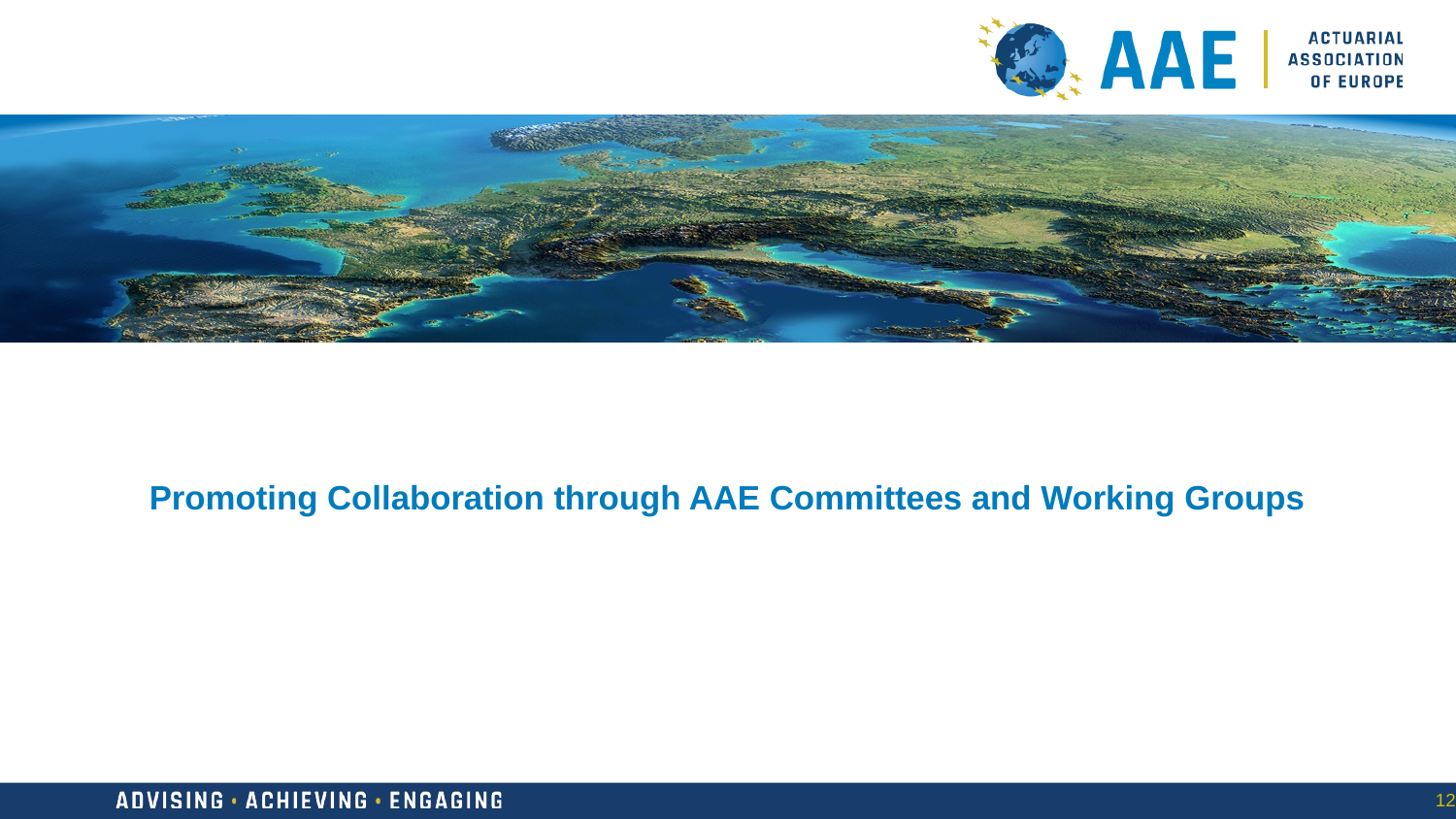

# Promoting Collaboration through AAE Committees and Working Groups
12